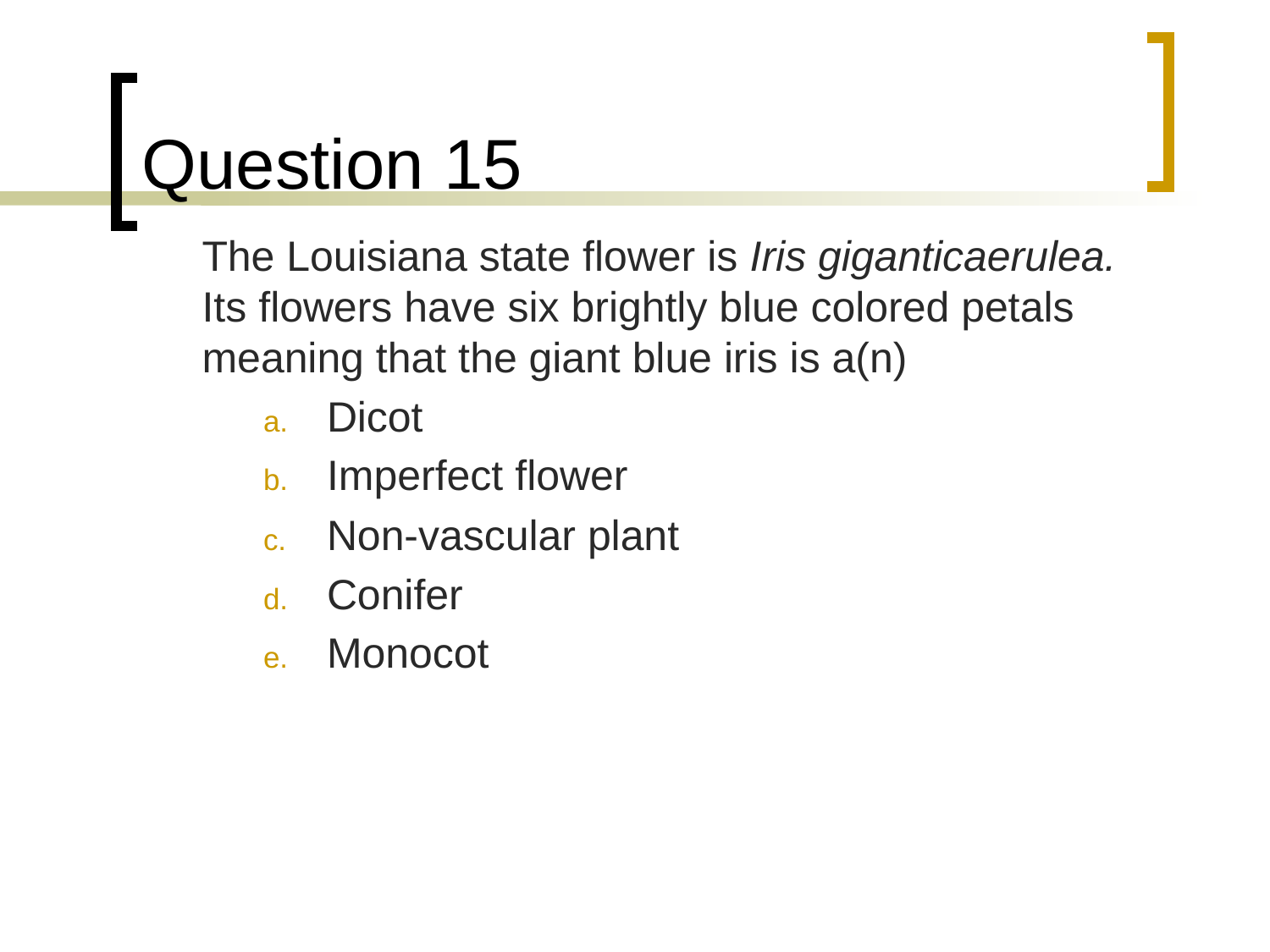

# Question 15
	The Louisiana state flower is Iris giganticaerulea.  Its flowers have six brightly blue colored petals meaning that the giant blue iris is a(n)
Dicot
Imperfect flower
Non-vascular plant
Conifer
Monocot